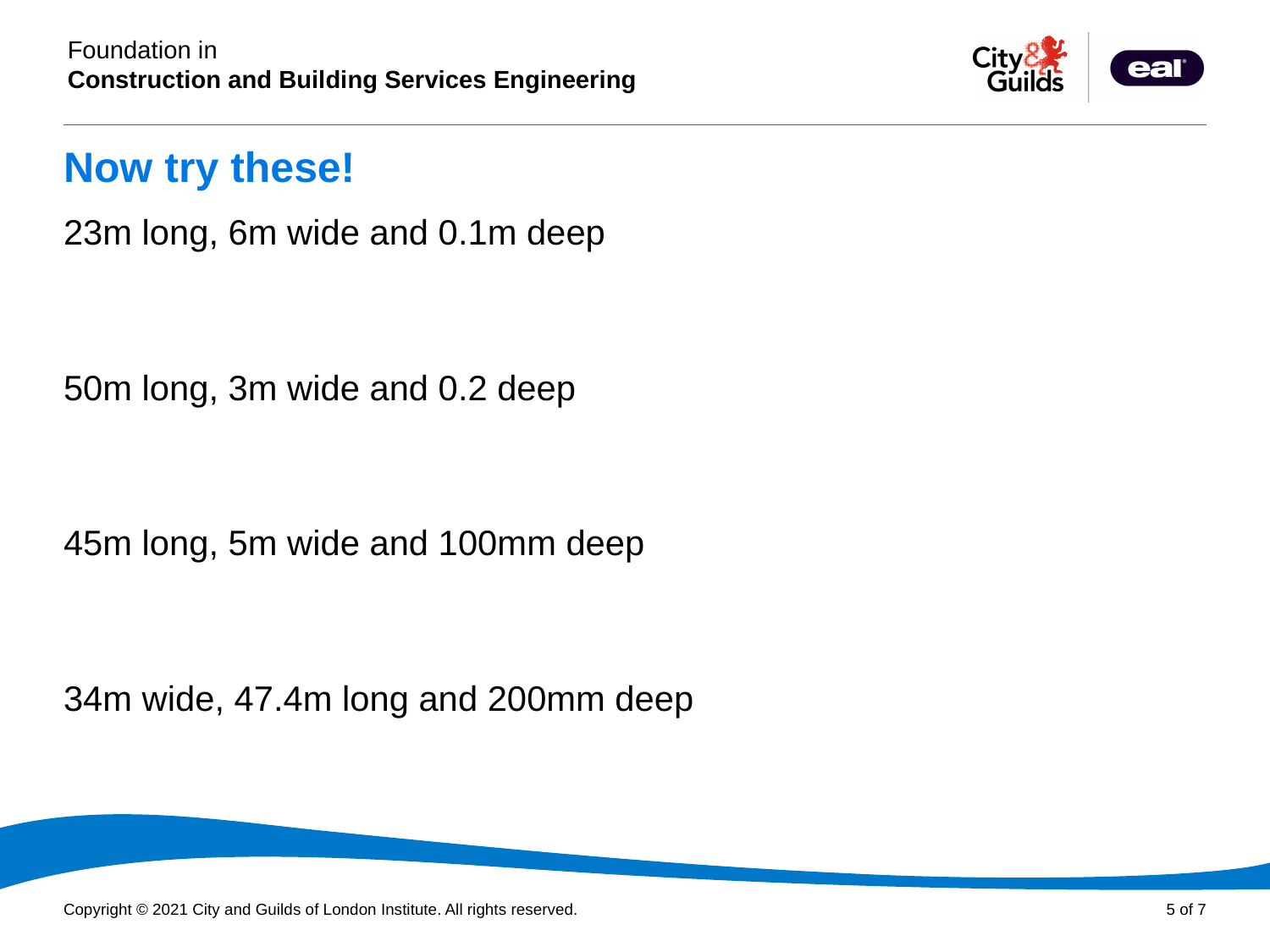

# Now try these!
23m long, 6m wide and 0.1m deep

50m long, 3m wide and 0.2 deep

45m long, 5m wide and 100mm deep

34m wide, 47.4m long and 200mm deep